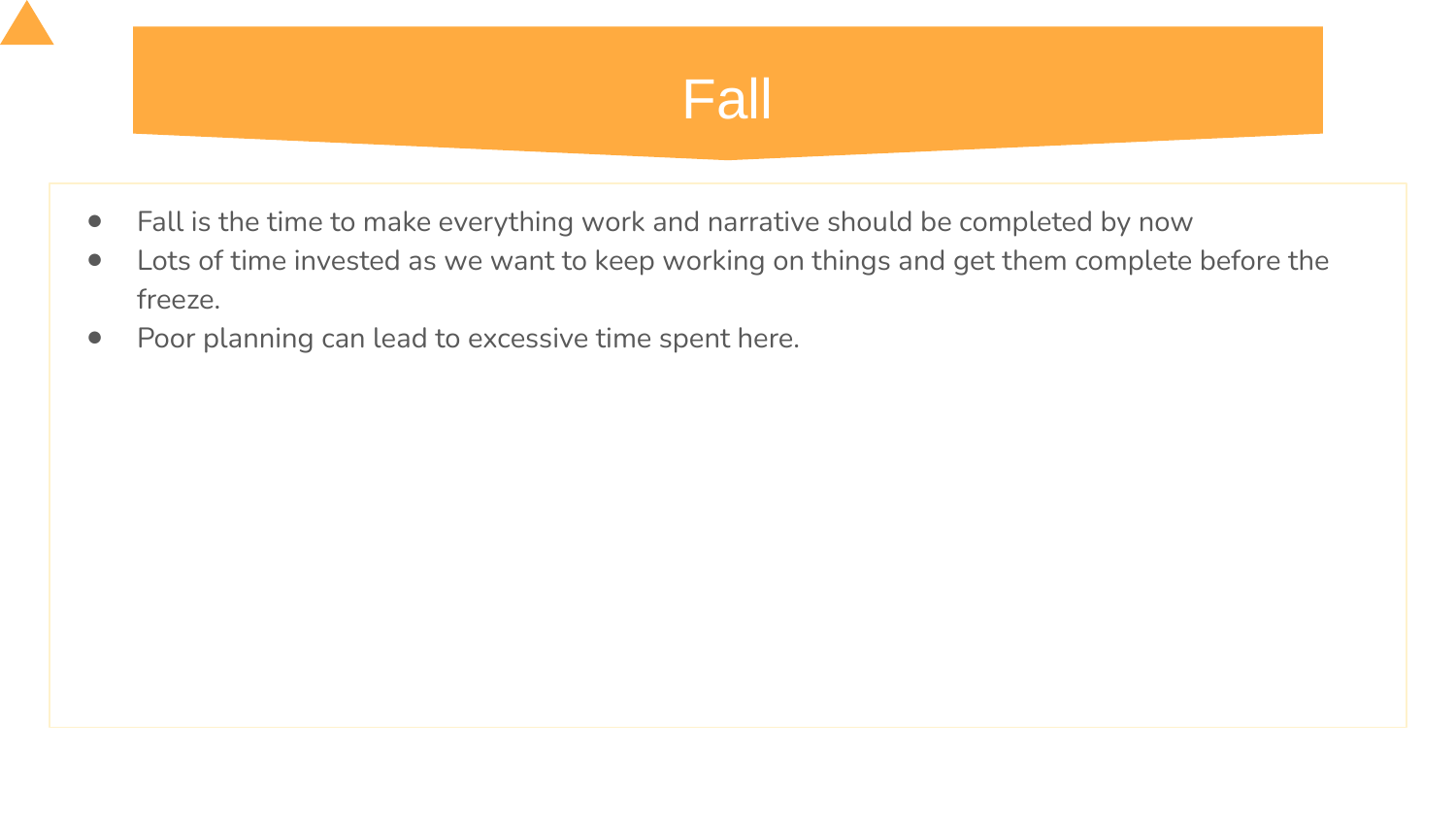

# Fall
Fall is the time to make everything work and narrative should be completed by now
Lots of time invested as we want to keep working on things and get them complete before the freeze.
Poor planning can lead to excessive time spent here.